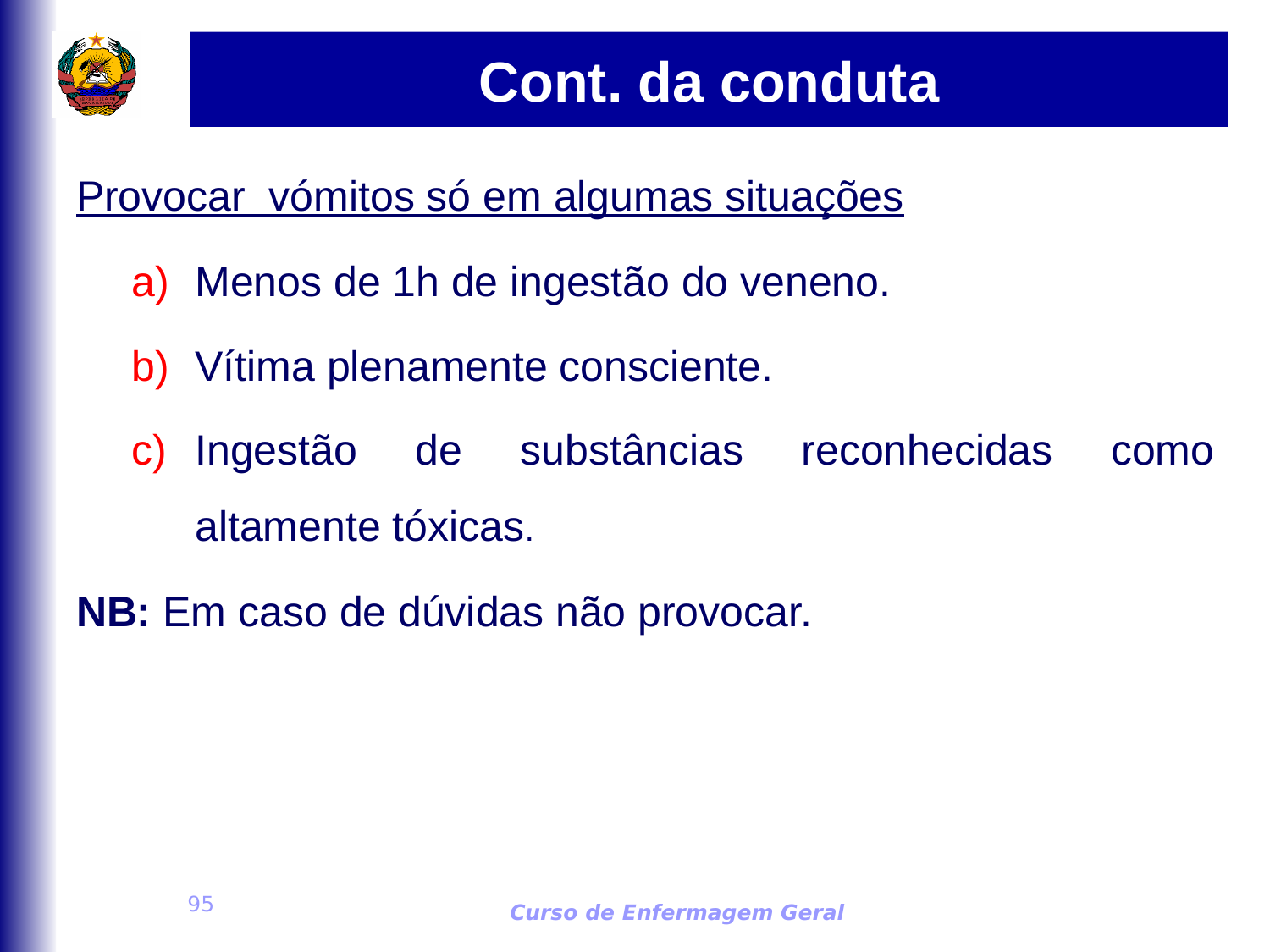

# Cont. da conduta
Provocar  vómitos só em algumas situações
Menos de 1h de ingestão do veneno.
Vítima plenamente consciente.
Ingestão de substâncias reconhecidas como altamente tóxicas.
NB: Em caso de dúvidas não provocar.

95
Curso de Enfermagem Geral